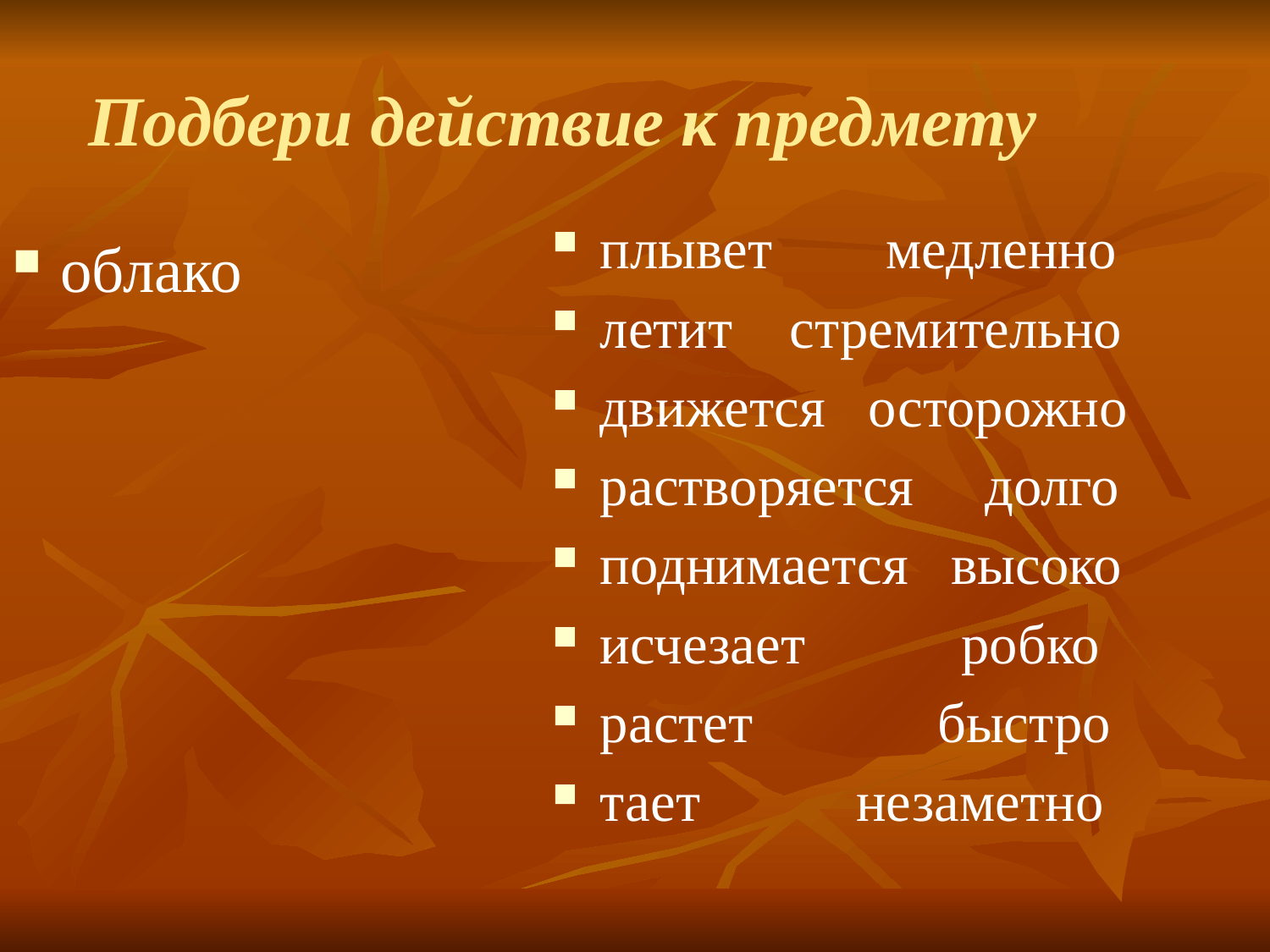

Подбери действие к предмету
плывет        медленно
летит    стремительно
движется   осторожно
растворяется     долго
поднимается   высоко
исчезает           робко
растет             быстро
тает           незаметно
облако